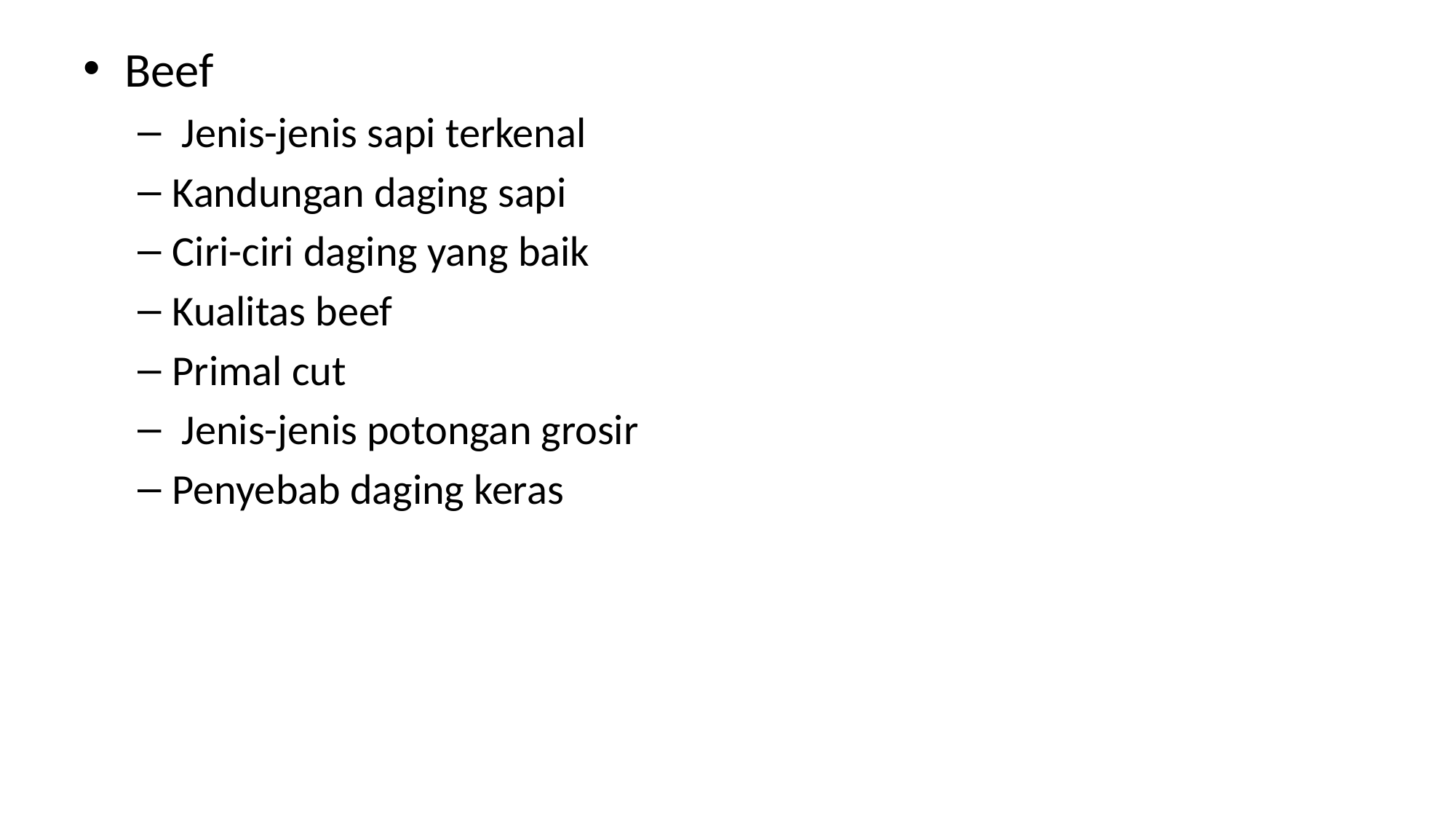

# Beef
 Jenis-jenis sapi terkenal
Kandungan daging sapi
Ciri-ciri daging yang baik
Kualitas beef
Primal cut
 Jenis-jenis potongan grosir
Penyebab daging keras